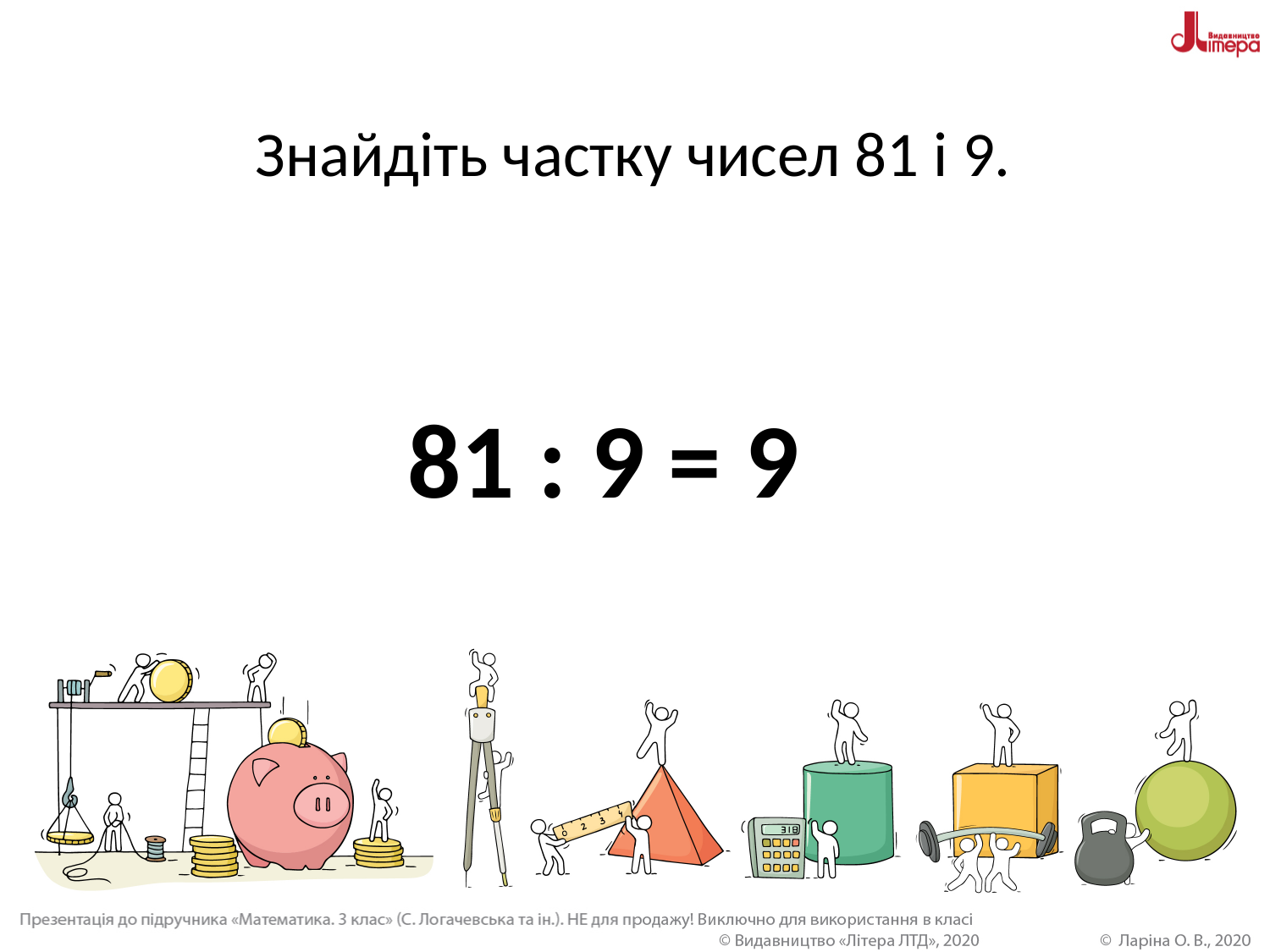

# Знайдіть частку чисел 81 і 9.
81 : 9 = 9